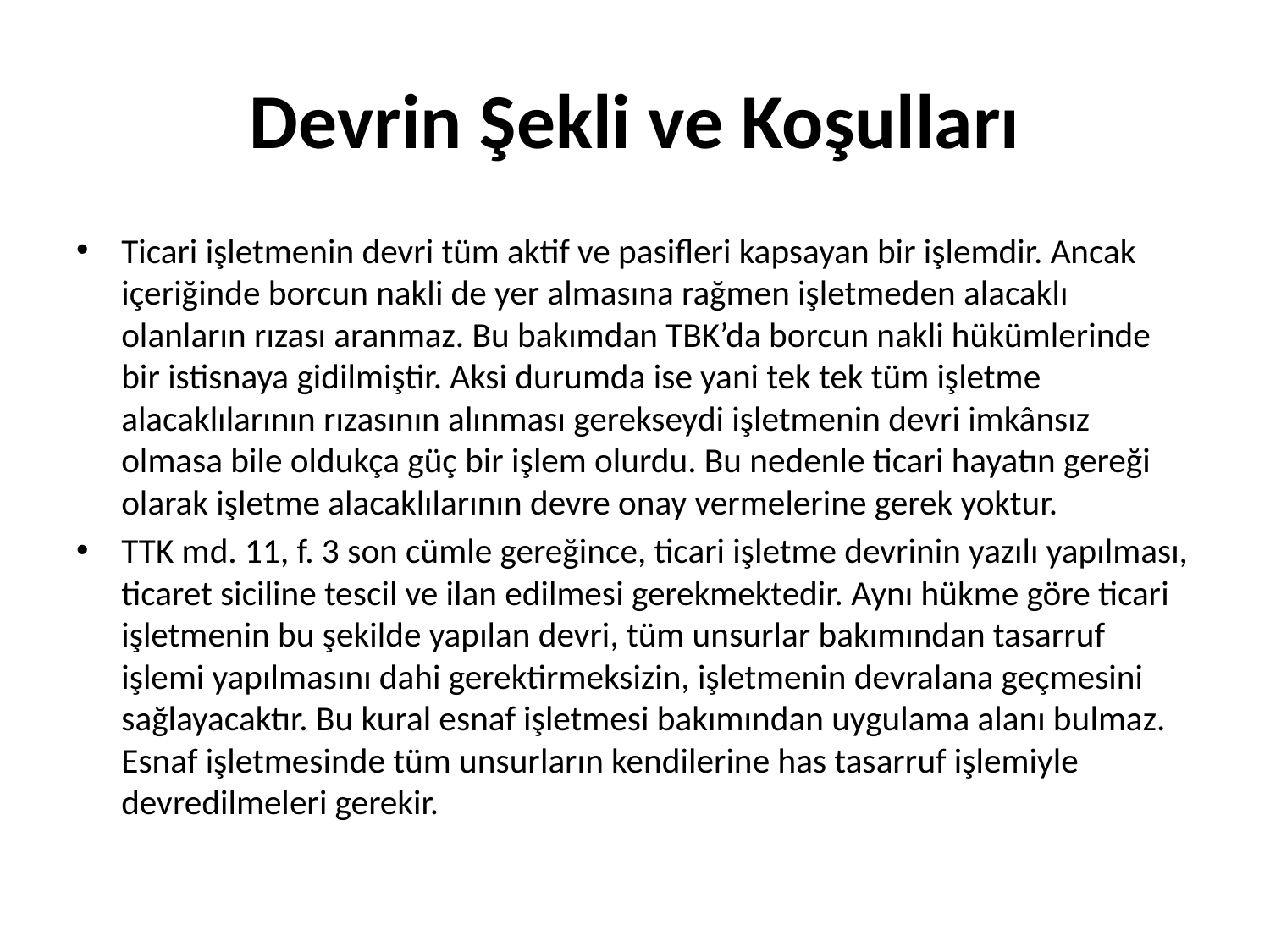

# Devrin Şekli ve Koşulları
Ticari işletmenin devri tüm aktif ve pasifleri kapsayan bir işlemdir. Ancak içeriğinde borcun nakli de yer almasına rağmen işletmeden alacaklı olanların rızası aranmaz. Bu bakımdan TBK’da borcun nakli hükümlerinde bir istisnaya gidilmiştir. Aksi durumda ise yani tek tek tüm işletme alacaklılarının rızasının alınması gerekseydi işletmenin devri imkânsız olmasa bile oldukça güç bir işlem olurdu. Bu nedenle ticari hayatın gereği olarak işletme alacaklılarının devre onay vermelerine gerek yoktur.
TTK md. 11, f. 3 son cümle gereğince, ticari işletme devrinin yazılı yapılması, ticaret siciline tescil ve ilan edilmesi gerekmektedir. Aynı hükme göre ticari işletmenin bu şekilde yapılan devri, tüm unsurlar bakımından tasarruf işlemi yapılmasını dahi gerektirmeksizin, işletmenin devralana geçmesini sağlayacaktır. Bu kural esnaf işletmesi bakımından uygulama alanı bulmaz. Esnaf işletmesinde tüm unsurların kendilerine has tasarruf işlemiyle devredilmeleri gerekir.